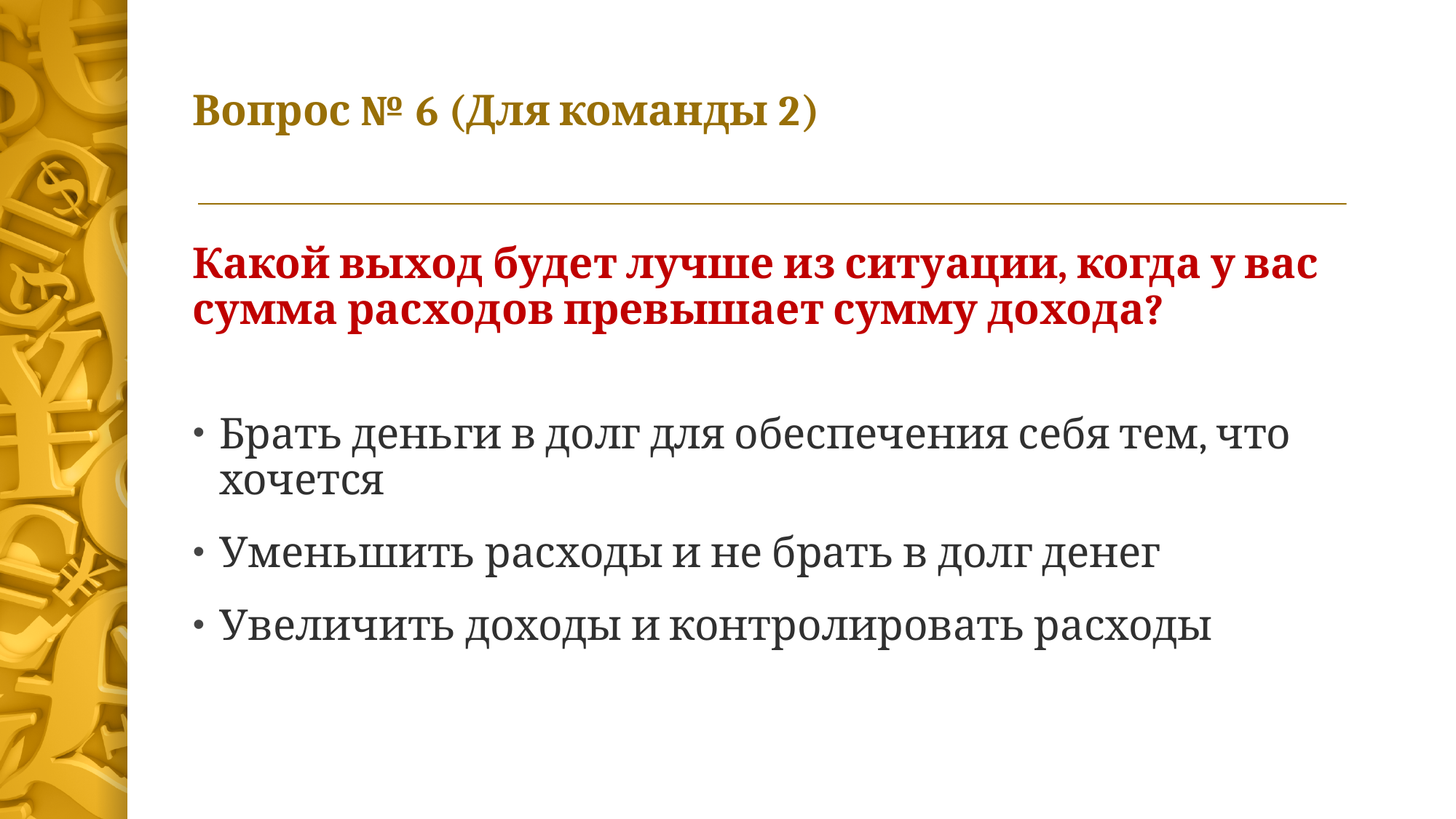

# Вопрос № 6 (Для команды 2)
Какой выход будет лучше из ситуации, когда у вас сумма расходов превышает сумму дохода?
Брать деньги в долг для обеспечения себя тем, что хочется
Уменьшить расходы и не брать в долг денег
Увеличить доходы и контролировать расходы